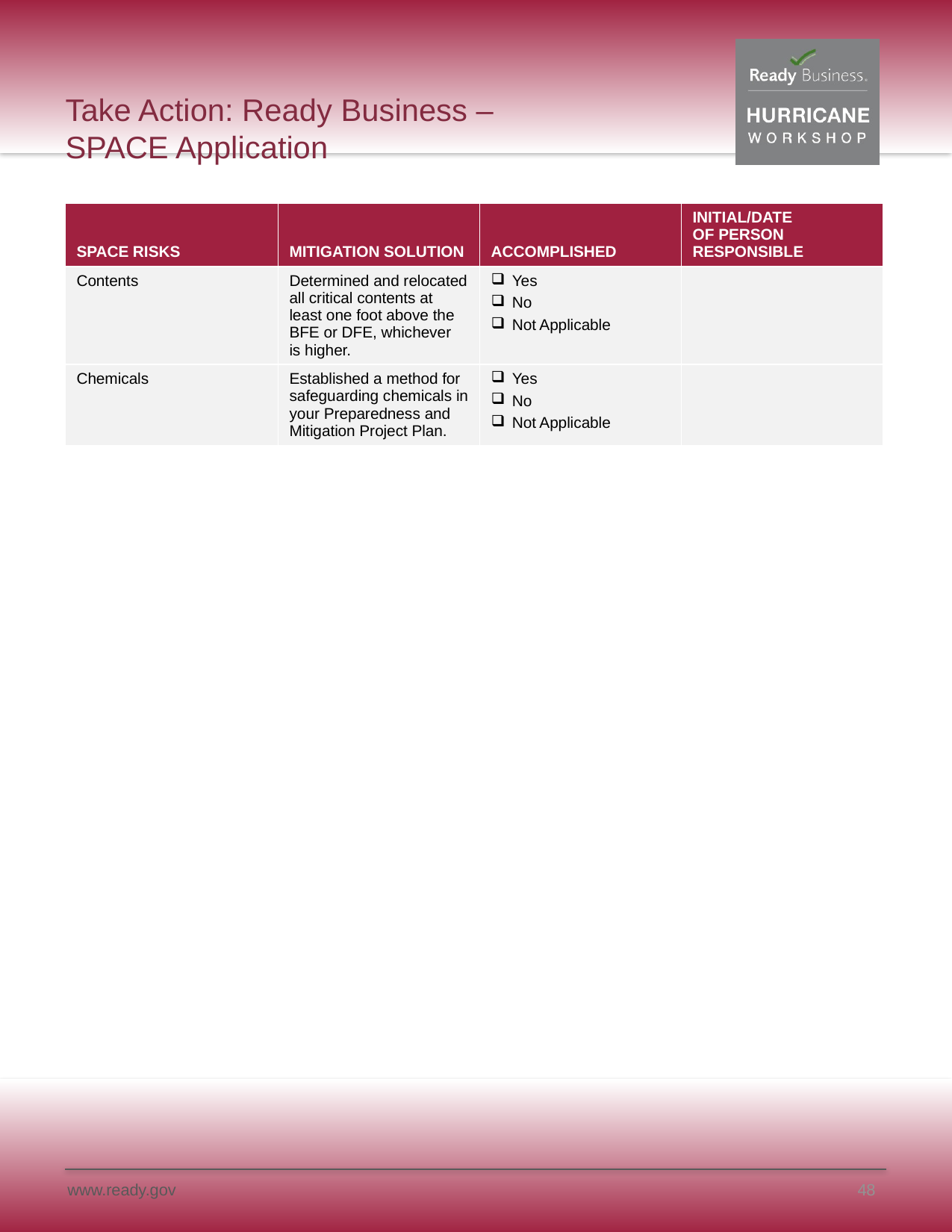

# Take Action: Ready Business – SPACE Application
| SPACE RISKS | MITIGATION SOLUTION | ACCOMPLISHED | INITIAL/DATE OF PERSON RESPONSIBLE |
| --- | --- | --- | --- |
| Contents | Determined and relocated all critical contents at least one foot above the BFE or DFE, whichever is higher. | Yes No Not Applicable |  |
| Chemicals | Established a method for safeguarding chemicals in your Preparedness and Mitigation Project Plan. | Yes No Not Applicable |  |
48